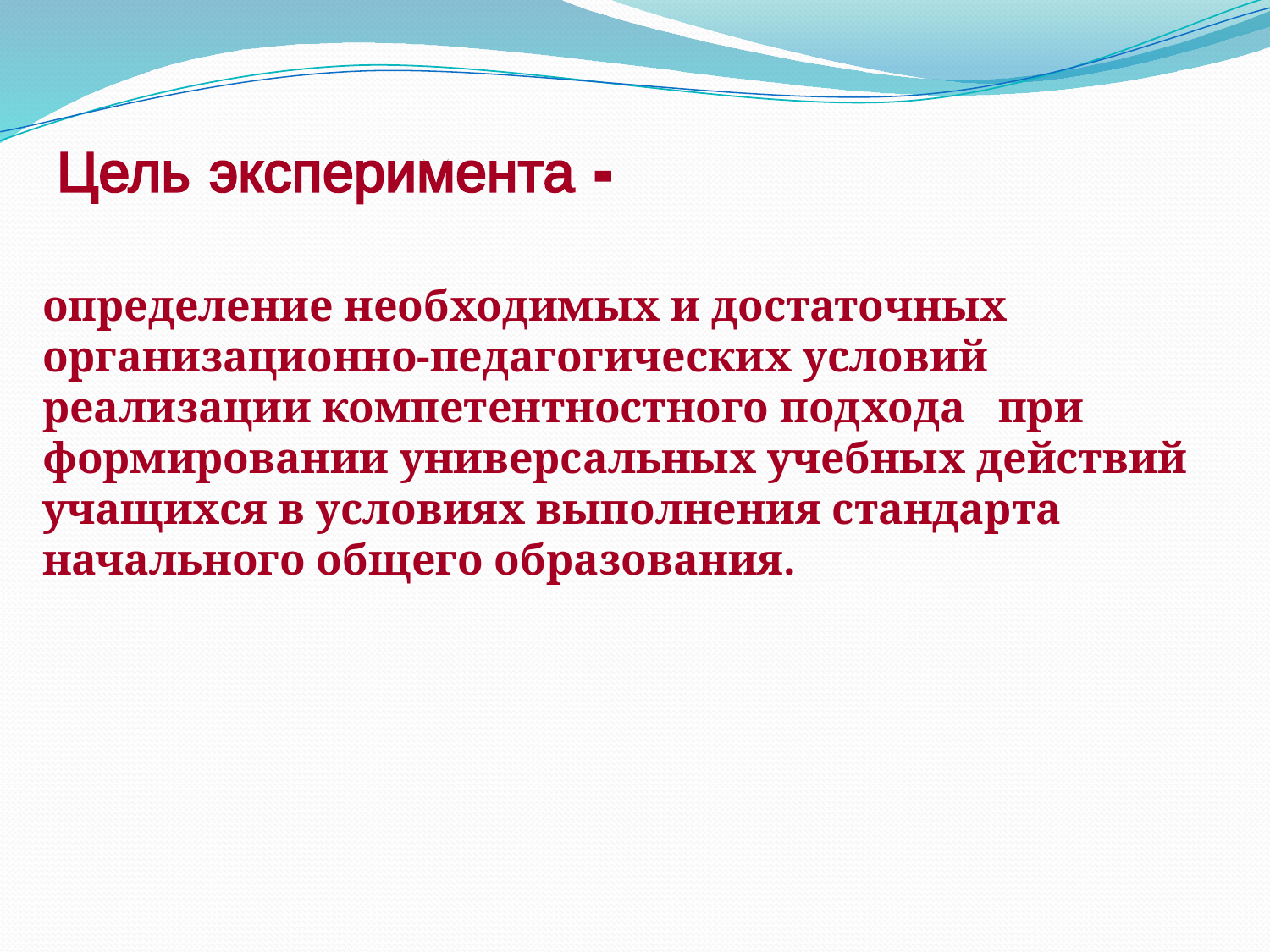

Цель эксперимента -

определение необходимых и достаточных организационно-педагогических условий реализации компетентностного подхода   при формировании универсальных учебных действий учащихся в условиях выполнения стандарта начального общего образования.